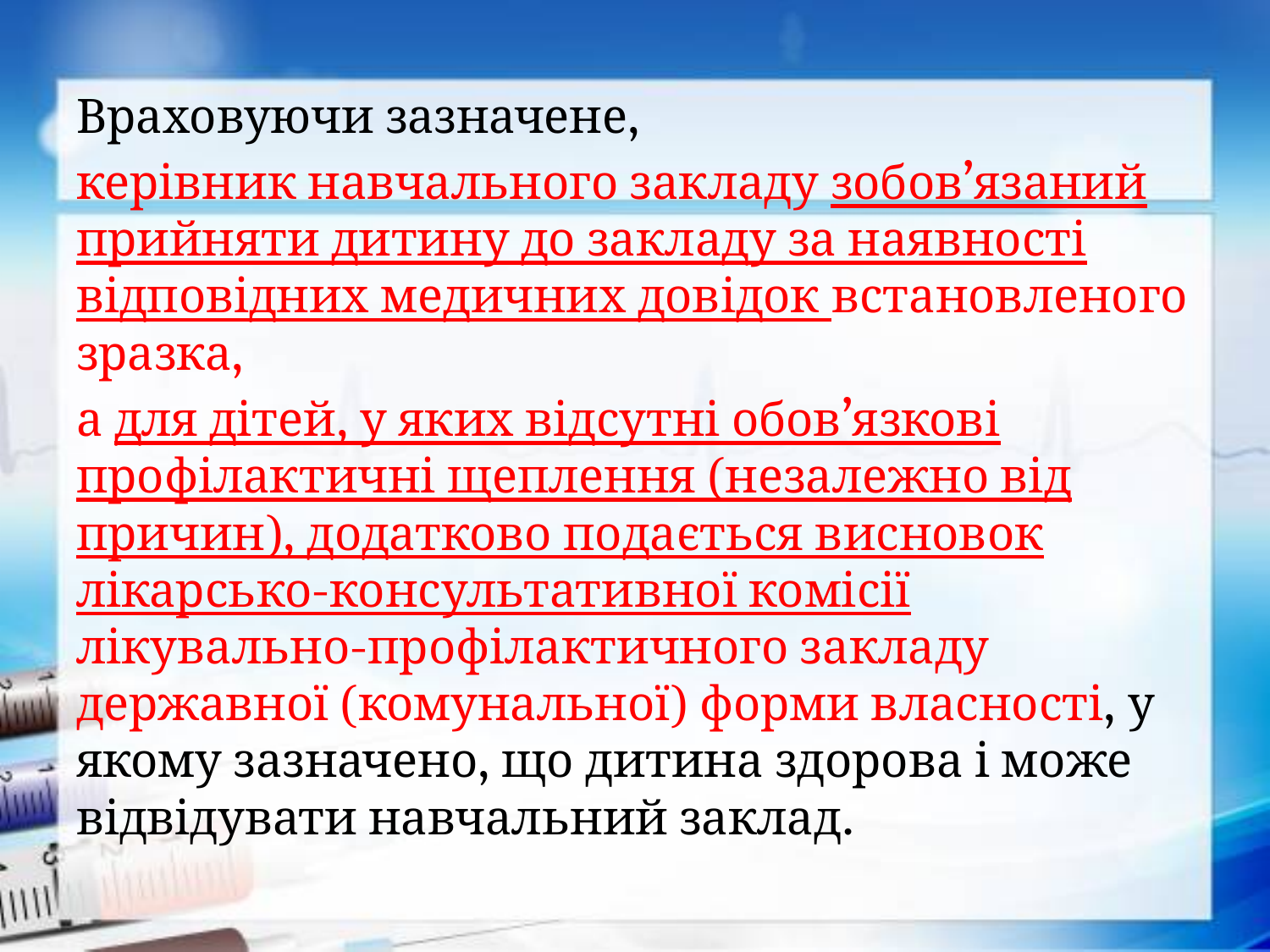

Враховуючи зазначене,
керівник навчального закладу зобов’язаний прийняти дитину до закладу за наявності відповідних медичних довідок встановленого зразка,
а для дітей, у яких відсутні обов’язкові профілактичні щеплення (незалежно від причин), додатково подається висновок лікарсько-консультативної комісії лікувально-профілактичного закладу державної (комунальної) форми власності, у якому зазначено, що дитина здорова і може відвідувати навчальний заклад.